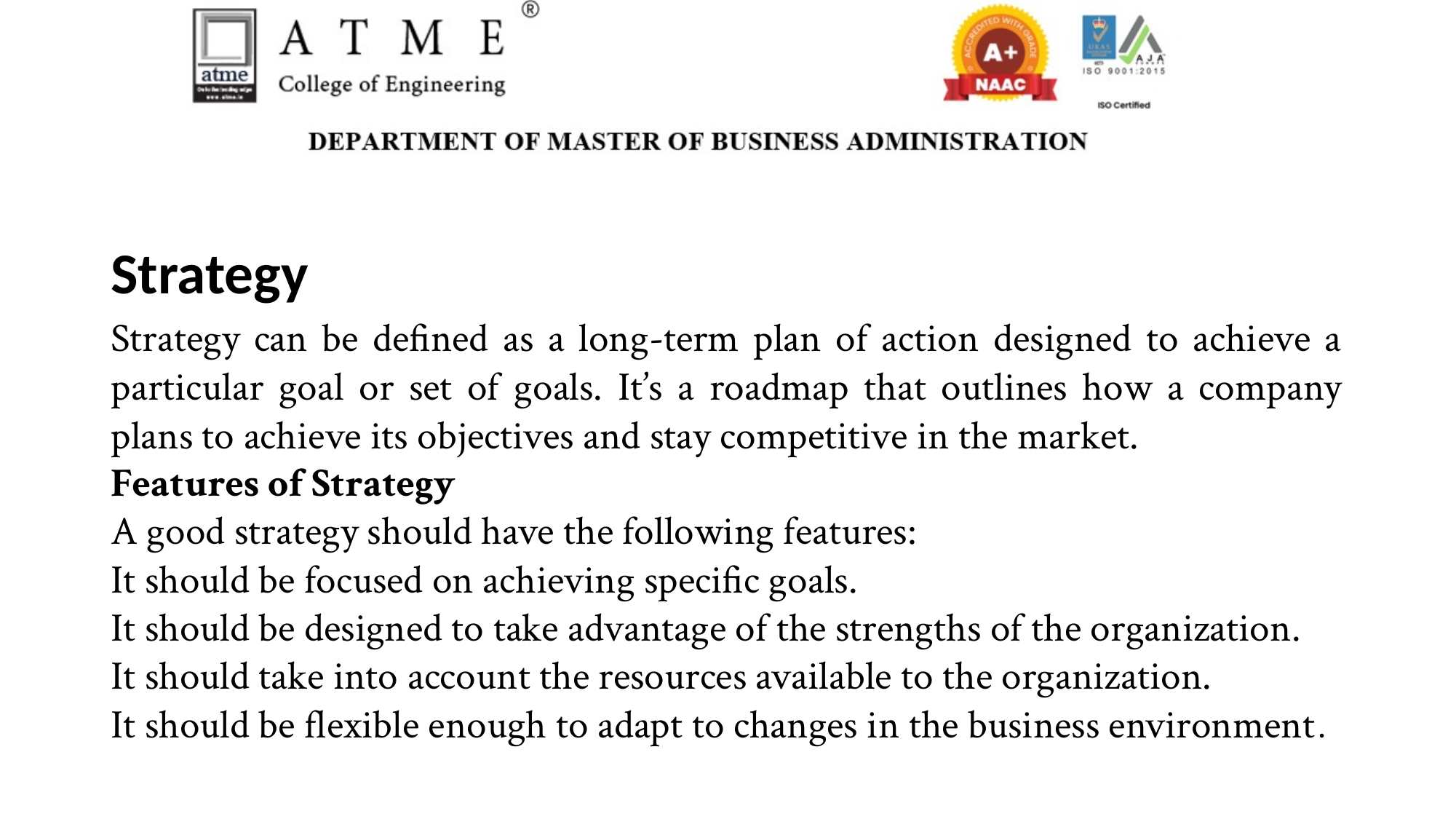

Strategy
Strategy can be defined as a long-term plan of action designed to achieve a particular goal or set of goals. It’s a roadmap that outlines how a company plans to achieve its objectives and stay competitive in the market.
Features of Strategy
A good strategy should have the following features:
It should be focused on achieving specific goals.
It should be designed to take advantage of the strengths of the organization.
It should take into account the resources available to the organization.
It should be flexible enough to adapt to changes in the business environment.